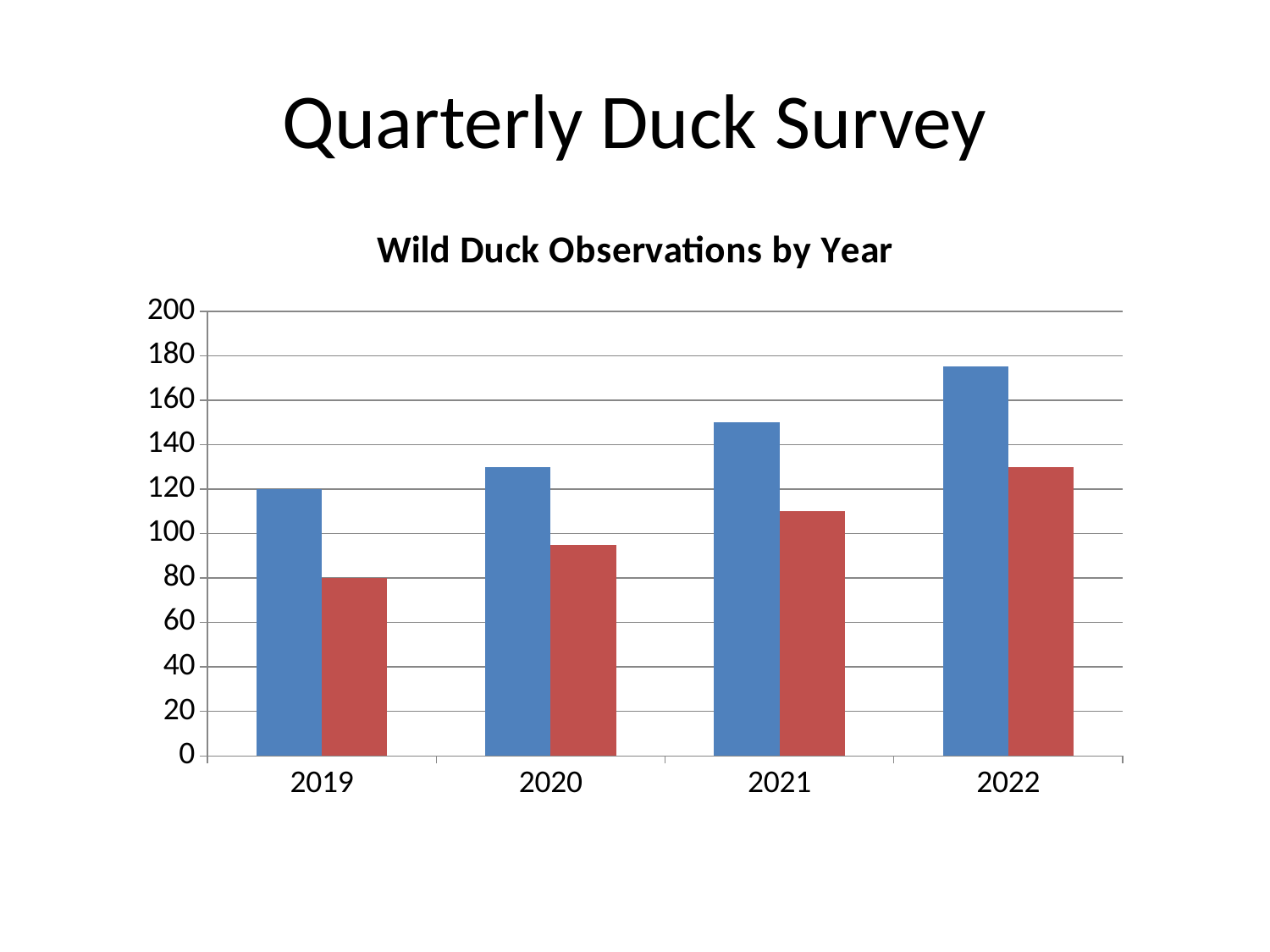

# Quarterly Duck Survey

### Chart: Wild Duck Observations by Year

| Category | Freshwater Ducks | Saltwater Ducks |
|---|---|---|
| 2019 | 120.0 | 80.0 |
| 2020 | 130.0 | 95.0 |
| 2021 | 150.0 | 110.0 |
| 2022 | 175.0 | 130.0 |